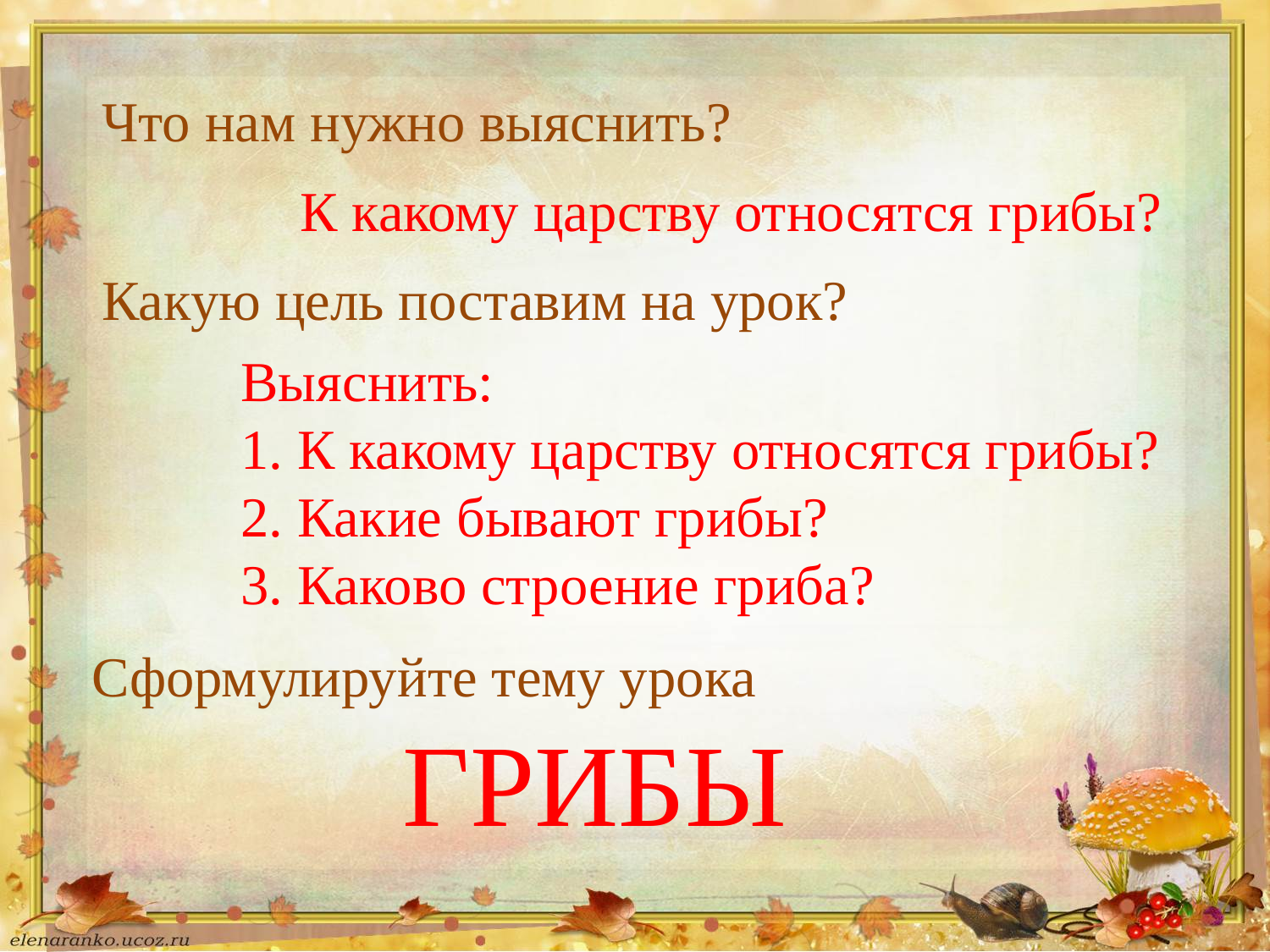

Что нам нужно выяснить?
К какому царству относятся грибы?
Какую цель поставим на урок?
Выяснить:
1. К какому царству относятся грибы?
2. Какие бывают грибы?
3. Каково строение гриба?
Сформулируйте тему урока
ГРИБЫ